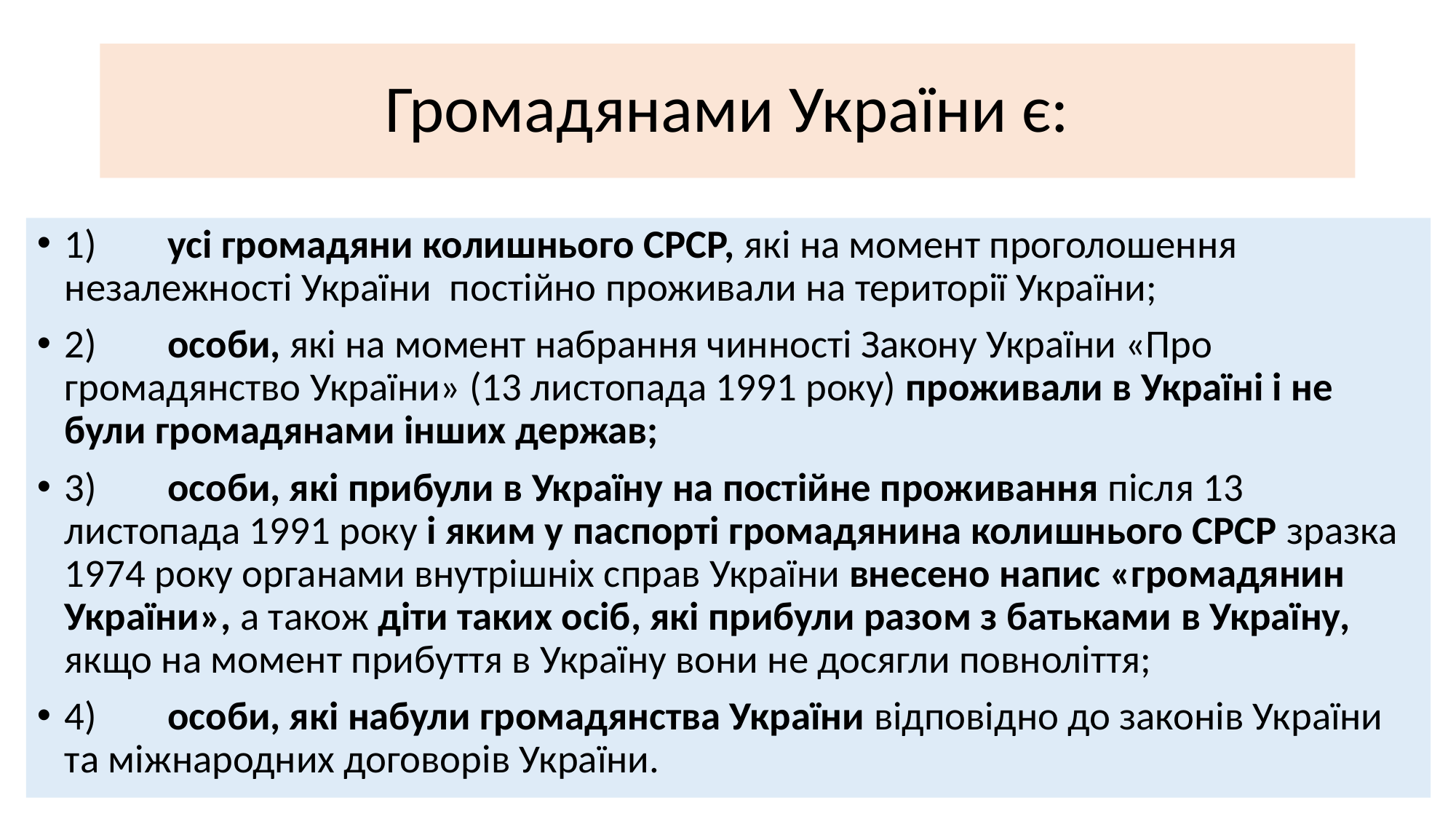

# Громадянами України є:
1)	усі громадяни колишнього СРСР, які на момент проголошення незалежності України  постійно проживали на території України;
2)	особи, які на момент набрання чинності Закону України «Про громадянство України» (13 листопада 1991 року) проживали в Україні і не були громадянами інших держав;
3)	особи, які прибули в Україну на постійне проживання після 13 листопада 1991 року і яким у паспорті громадянина колишнього СРСР зразка 1974 року органами внутрішніх справ України внесено напис «громадянин України», а також діти таких осіб, які прибули разом з батьками в Україну, якщо на момент прибуття в Україну вони не досягли повноліття;
4)	особи, які набули громадянства України відповідно до законів України та міжнародних договорів України.